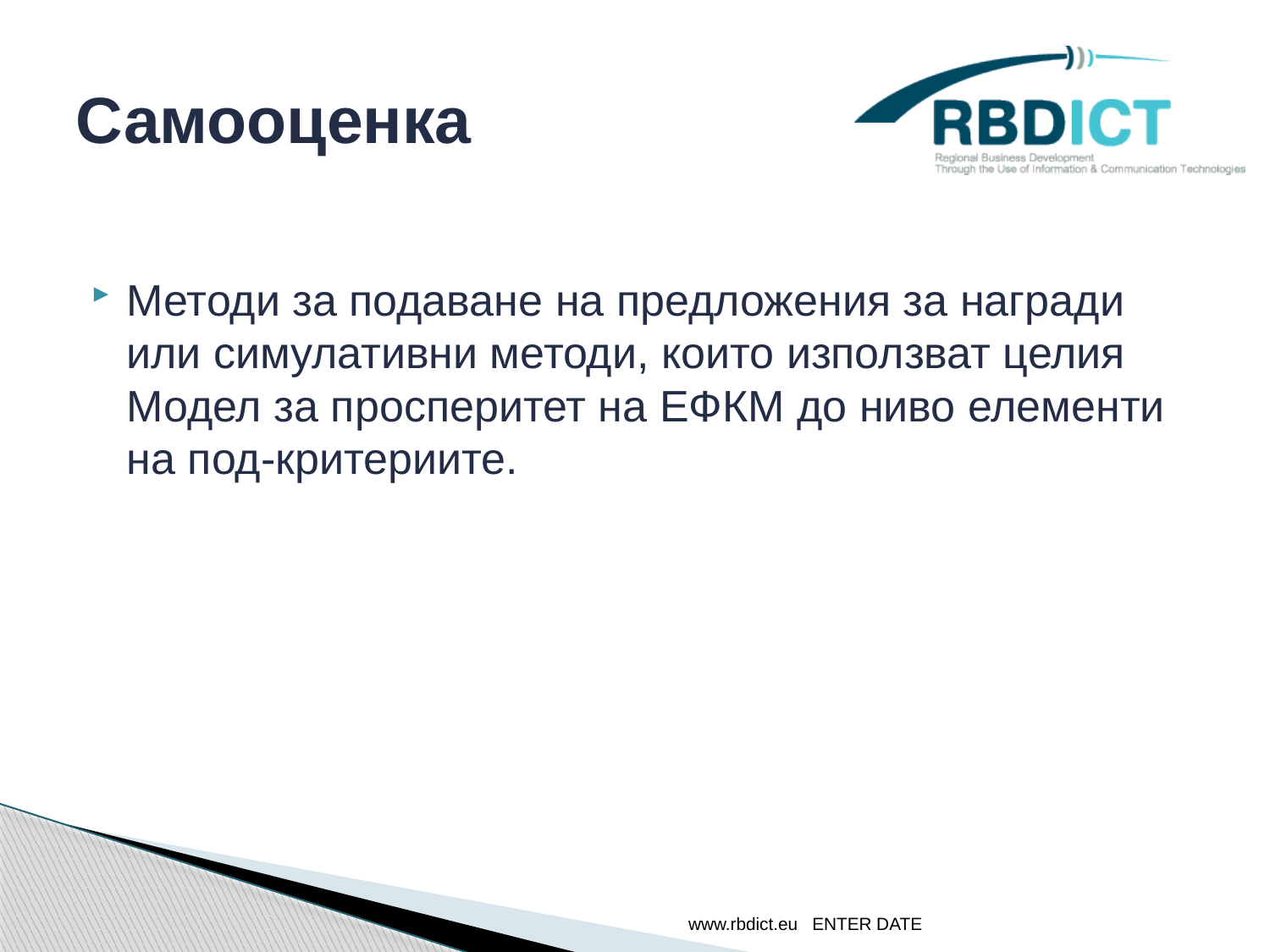

# Самооценка

Методи за подаване на предложения за награди или симулативни методи, които използват целия Модел за просперитет на ЕФКМ до ниво елементи на под-критериите.

www.rbdict.eu   ENTER DATE